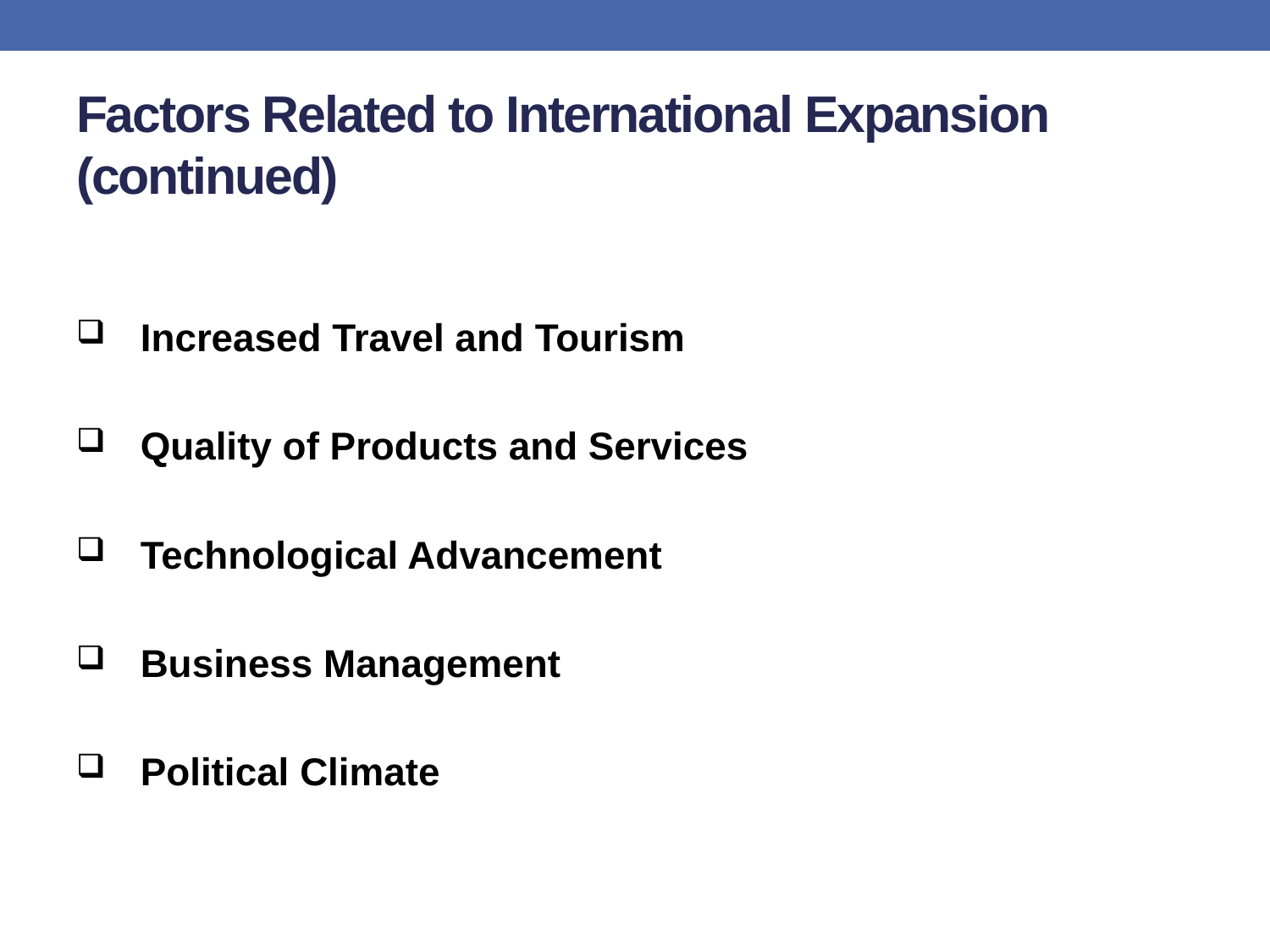

# Factors Related to International Expansion (continued)
Increased Travel and Tourism

Quality of Products and Services

Technological Advancement

Business Management

Political Climate